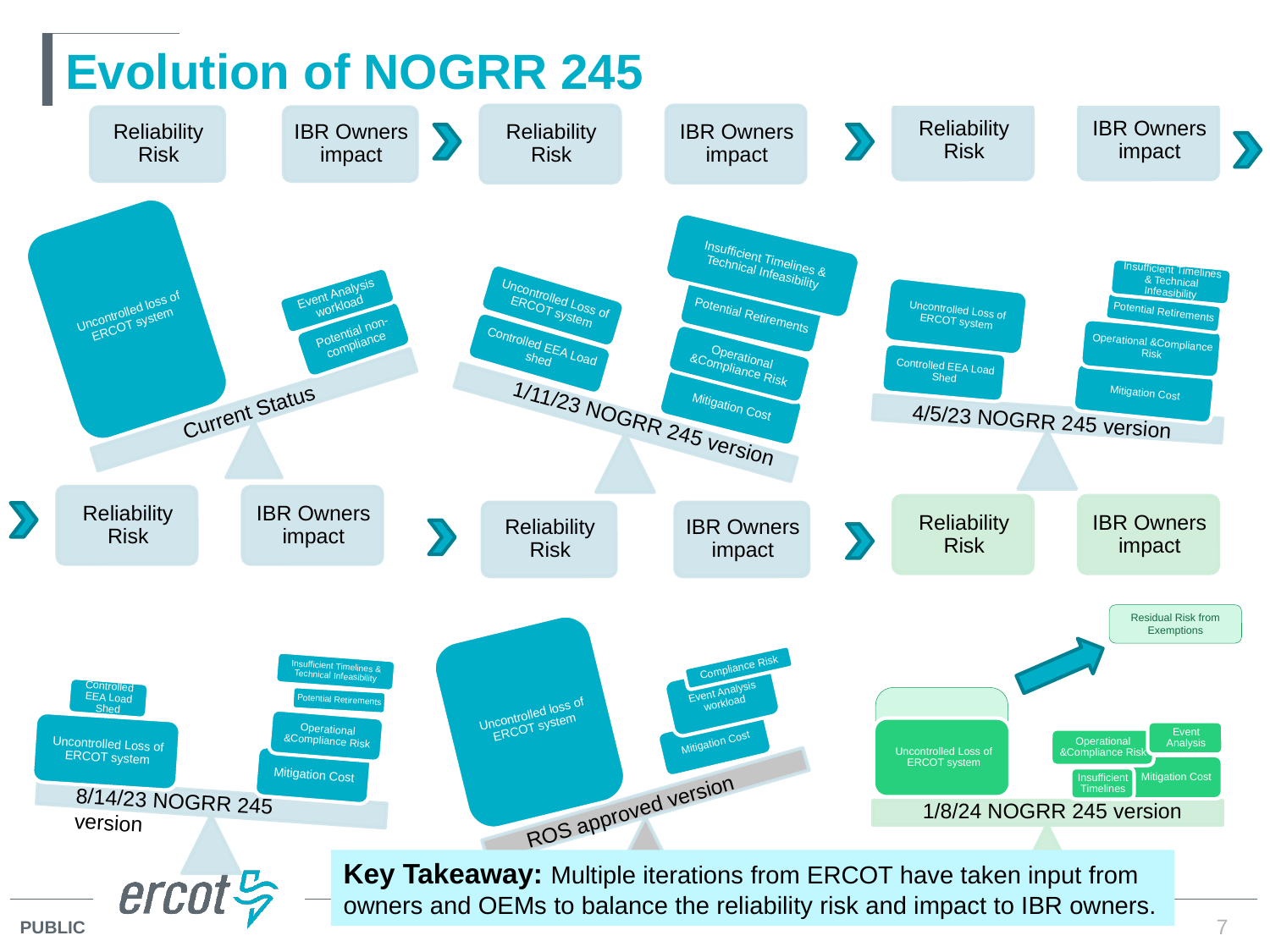

# Evolution of NOGRR 245
Reliability Risk
IBR Owners impact
Mitigation Cost
Operational &Compliance Risk
Potential Retirements
Insufficient Timelines & Technical Infeasibility
Controlled EEA Load Shed
Uncontrolled Loss of ERCOT system
Reliability Risk
IBR Owners impact
Mitigation Cost
Operational &Compliance Risk
Potential Retirements
Insufficient Timelines & Technical Infeasibility
Controlled EEA Load shed
Uncontrolled Loss of ERCOT system
Reliability Risk
IBR Owners impact
Potential non-compliance
Event Analysis workload
Uncontrolled loss of ERCOT system

Current Status
4/5/23 NOGRR 245 version
1/11/23 NOGRR 245 version
Reliability Risk
IBR Owners impact
Mitigation Cost
Operational &Compliance Risk
Potential Retirements
Insufficient Timelines & Technical Infeasibility
Controlled EEA Load Shed
Uncontrolled Loss of ERCOT system
Reliability Risk
IBR Owners impact
Mitigation Cost
Operational &Compliance Risk
Event Analysis
Insufficient Timelines
Uncontrolled Loss of ERCOT system
Reliability Risk
IBR Owners impact
Mitigation Cost
Event Analysis workload
Compliance Risk
Uncontrolled loss of ERCOT system

Residual Risk from Exemptions

8/14/23 NOGRR 245 version
ROS approved version
1/8/24 NOGRR 245 version
Key Takeaway: Multiple iterations from ERCOT have taken input from owners and OEMs to balance the reliability risk and impact to IBR owners.
7